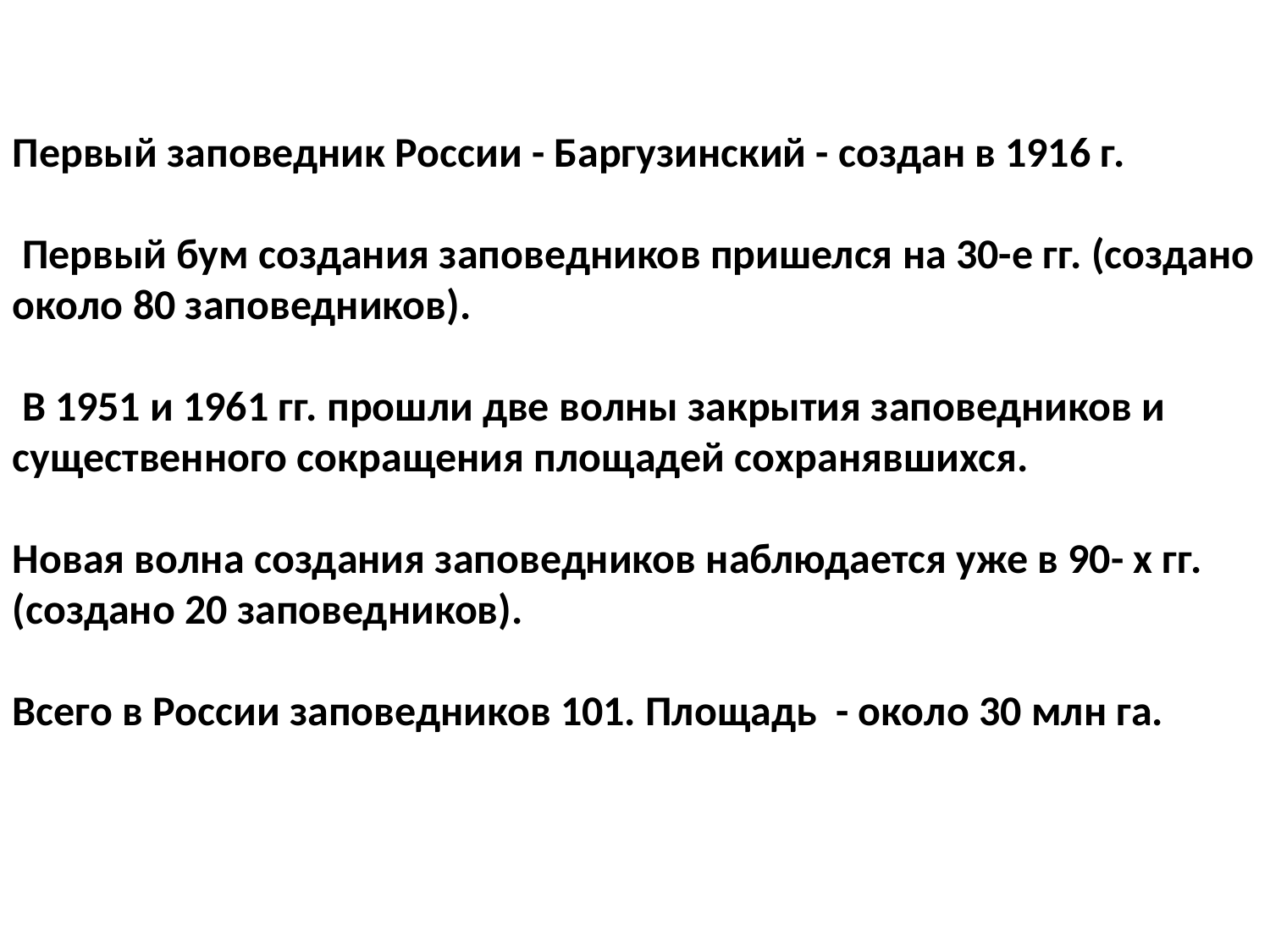

Первый заповедник России - Баргузинский - создан в 1916 г.

 Первый бум создания заповедников пришелся на 30-е гг. (создано около 80 заповедников).

 В 1951 и 1961 гг. прошли две волны закрытия заповедников и существенного сокращения площадей сохранявшихся.

Новая волна создания заповедников наблюдается уже в 90- х гг. (создано 20 заповедников).

Всего в России заповедников 101. Площадь  - около 30 млн га.